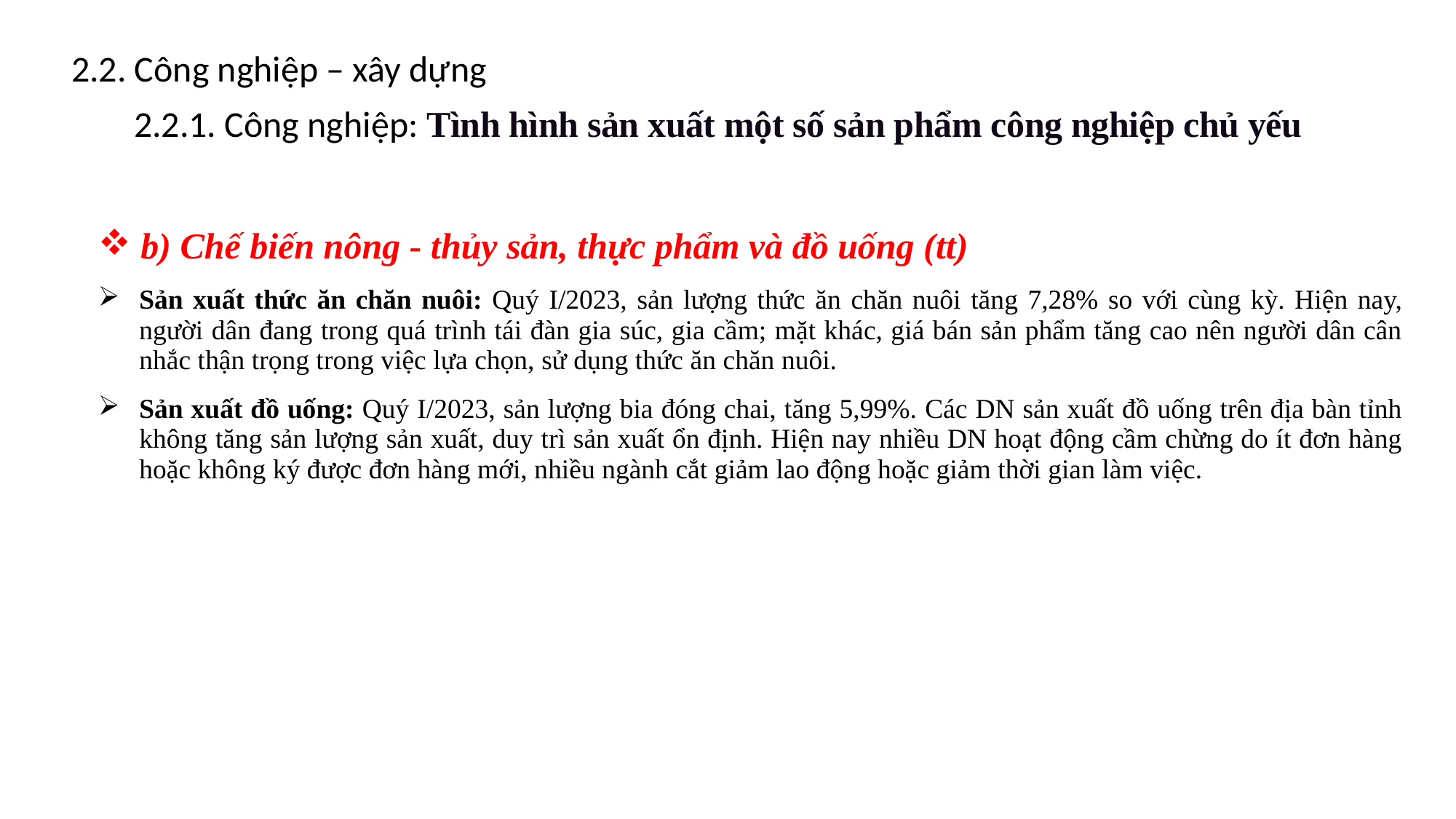

2.2. Công nghiệp – xây dựng
2.2.1. Công nghiệp: Tình hình sản xuất một số sản phẩm công nghiệp chủ yếu

| b) Chế biến nông - thủy sản, thực phẩm và đồ uống (tt) Sản xuất thức ăn chăn nuôi: Quý I/2023, sản lượng thức ăn chăn nuôi tăng 7,28% so với cùng kỳ. Hiện nay, người dân đang trong quá trình tái đàn gia súc, gia cầm; mặt khác, giá bán sản phẩm tăng cao nên người dân cân nhắc thận trọng trong việc lựa chọn, sử dụng thức ăn chăn nuôi. Sản xuất đồ uống: Quý I/2023, sản lượng bia đóng chai, tăng 5,99%. Các DN sản xuất đồ uống trên địa bàn tỉnh không tăng sản lượng sản xuất, duy trì sản xuất ổn định. Hiện nay nhiều DN hoạt động cầm chừng do ít đơn hàng hoặc không ký được đơn hàng mới, nhiều ngành cắt giảm lao động hoặc giảm thời gian làm việc. |
| --- |